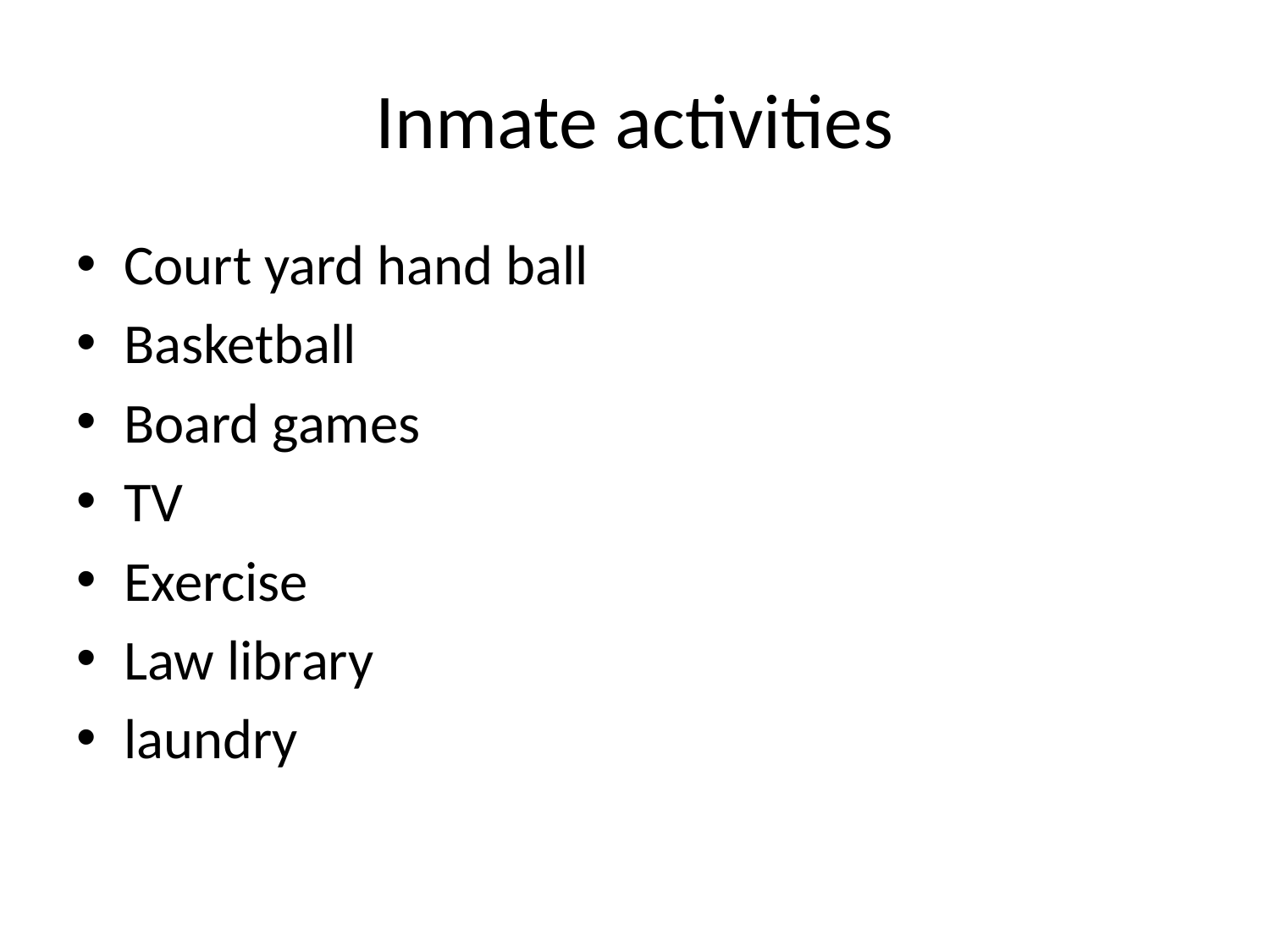

# Inmate activities
Court yard hand ball
Basketball
Board games
TV
Exercise
Law library
laundry